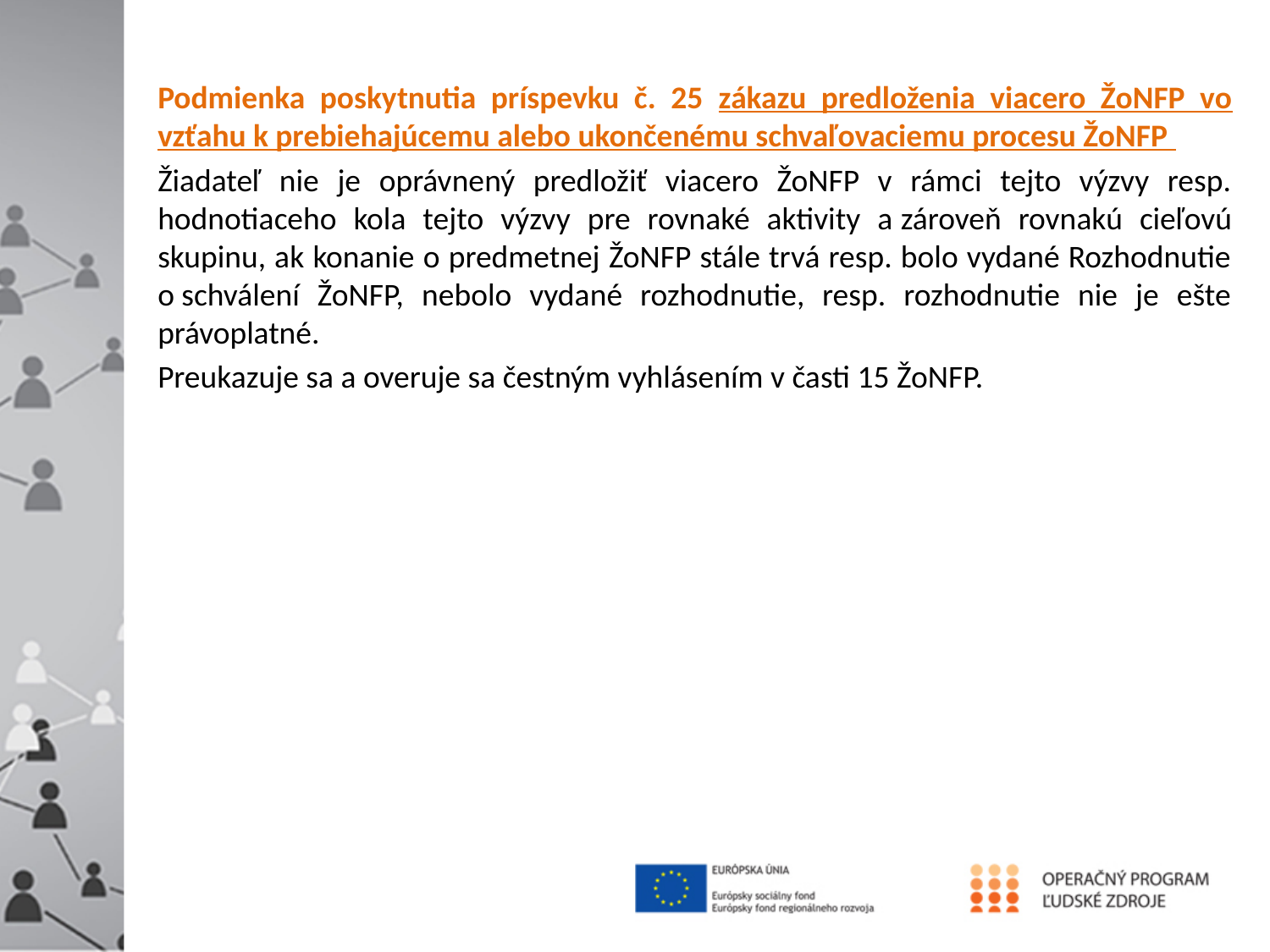

Podmienka poskytnutia príspevku č. 25 zákazu predloženia viacero ŽoNFP vo vzťahu k prebiehajúcemu alebo ukončenému schvaľovaciemu procesu ŽoNFP
Žiadateľ nie je oprávnený predložiť viacero ŽoNFP v rámci tejto výzvy resp. hodnotiaceho kola tejto výzvy pre rovnaké aktivity a zároveň rovnakú cieľovú skupinu, ak konanie o predmetnej ŽoNFP stále trvá resp. bolo vydané Rozhodnutie o schválení ŽoNFP, nebolo vydané rozhodnutie, resp. rozhodnutie nie je ešte právoplatné.
Preukazuje sa a overuje sa čestným vyhlásením v časti 15 ŽoNFP.